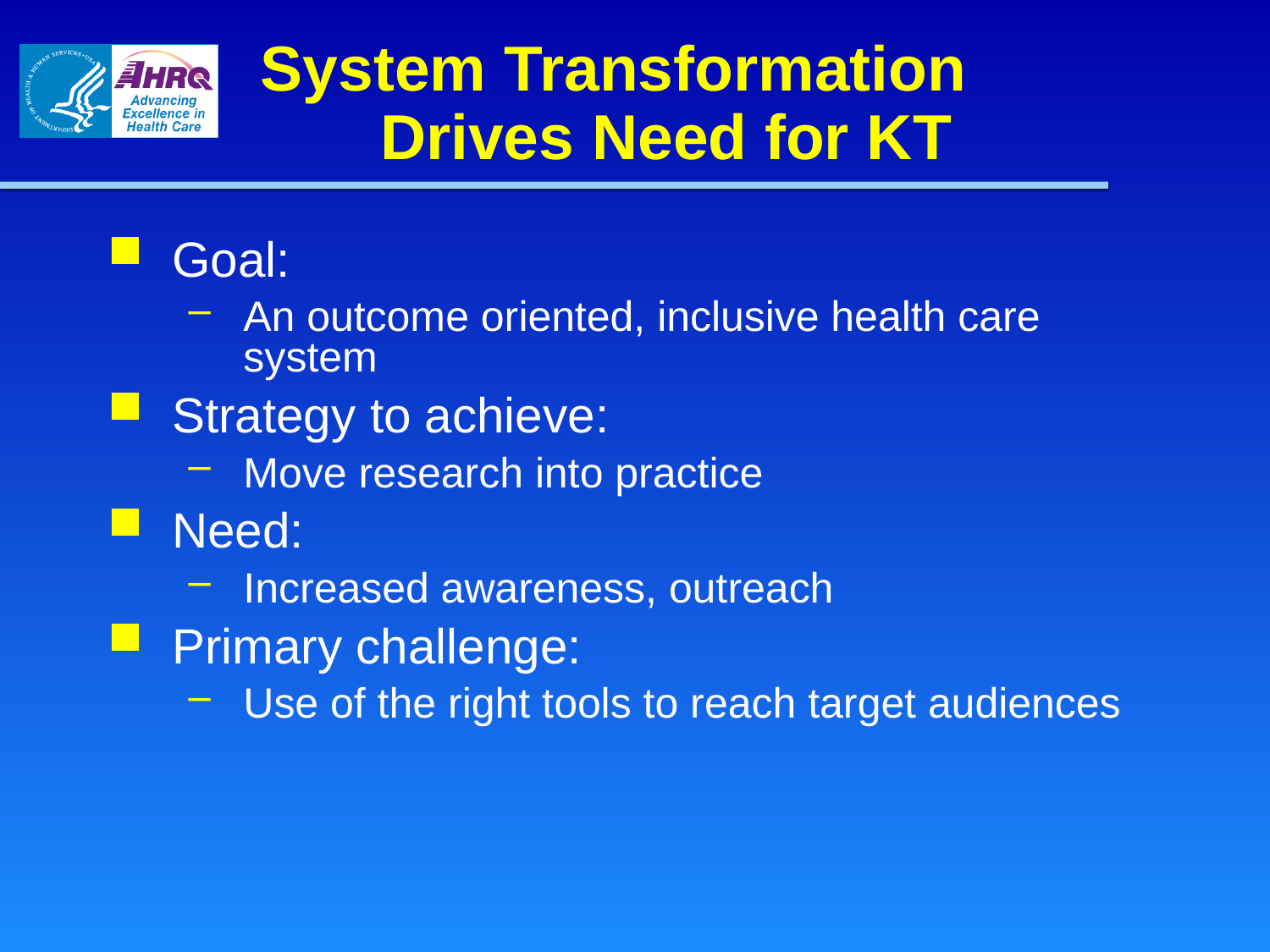

# System Transformation        Drives Need for KT
Goal:
An outcome oriented, inclusive health care system
Strategy to achieve:
Move research into practice
Need:
Increased awareness, outreach
Primary challenge:
Use of the right tools to reach target audiences